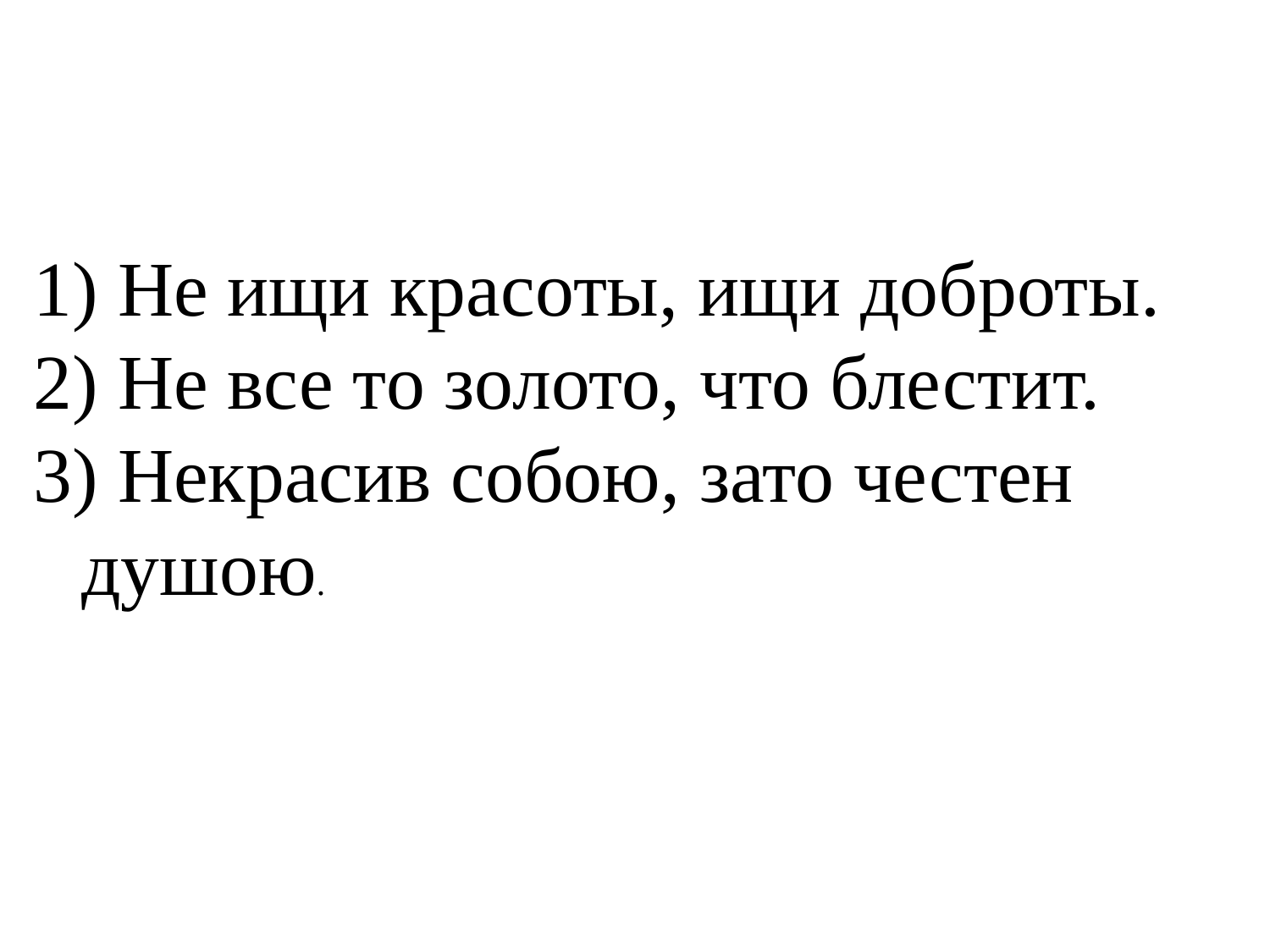

Не ищи красоты, ищи доброты.
 Не все то золото, что блестит.
 Некрасив собою, зато честен душою.